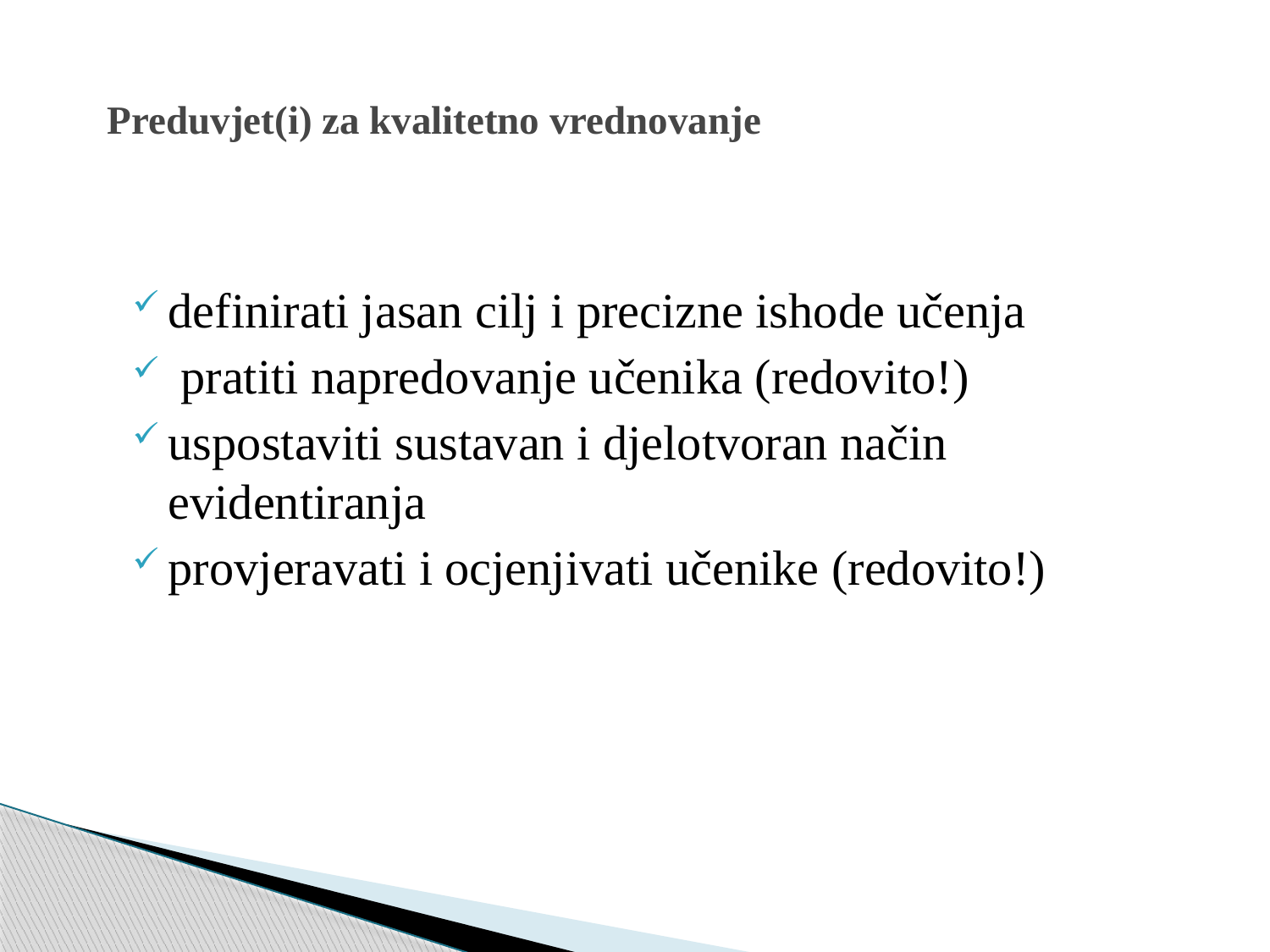

# Preduvjet(i) za kvalitetno vrednovanje

definirati jasan cilj i precizne ishode učenja
 pratiti napredovanje učenika (redovito!)
uspostaviti sustavan i djelotvoran način evidentiranja
provjeravati i ocjenjivati učenike (redovito!)